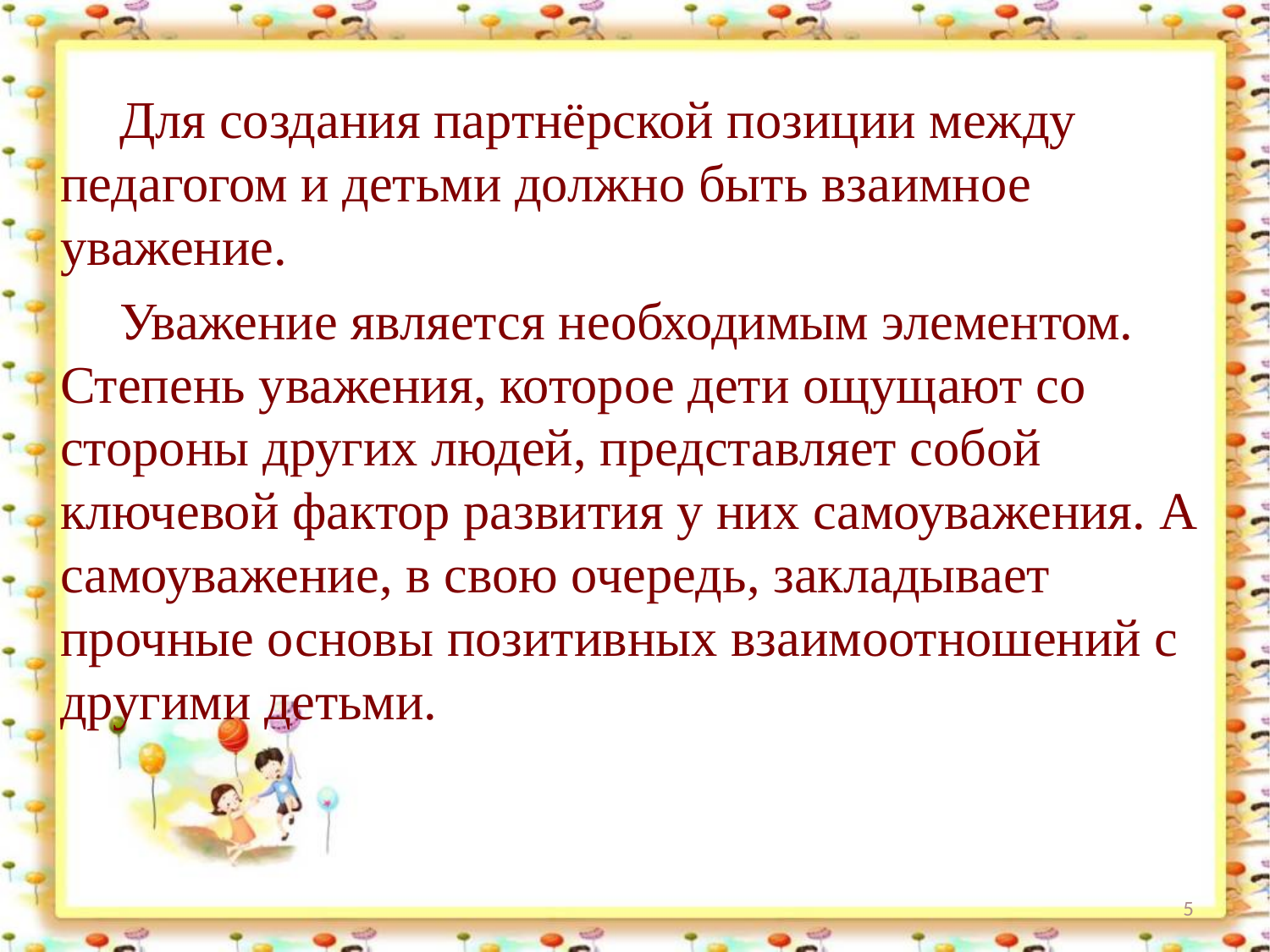

Для создания партнёрской позиции между педагогом и детьми должно быть взаимное уважение.
        Уважение является необходимым элементом. Степень уважения, которое дети ощущают со стороны других людей, представляет собой ключевой фактор развития у них самоуважения. А самоуважение, в свою очередь, закладывает прочные основы позитивных взаимоотношений с другими детьми.

5